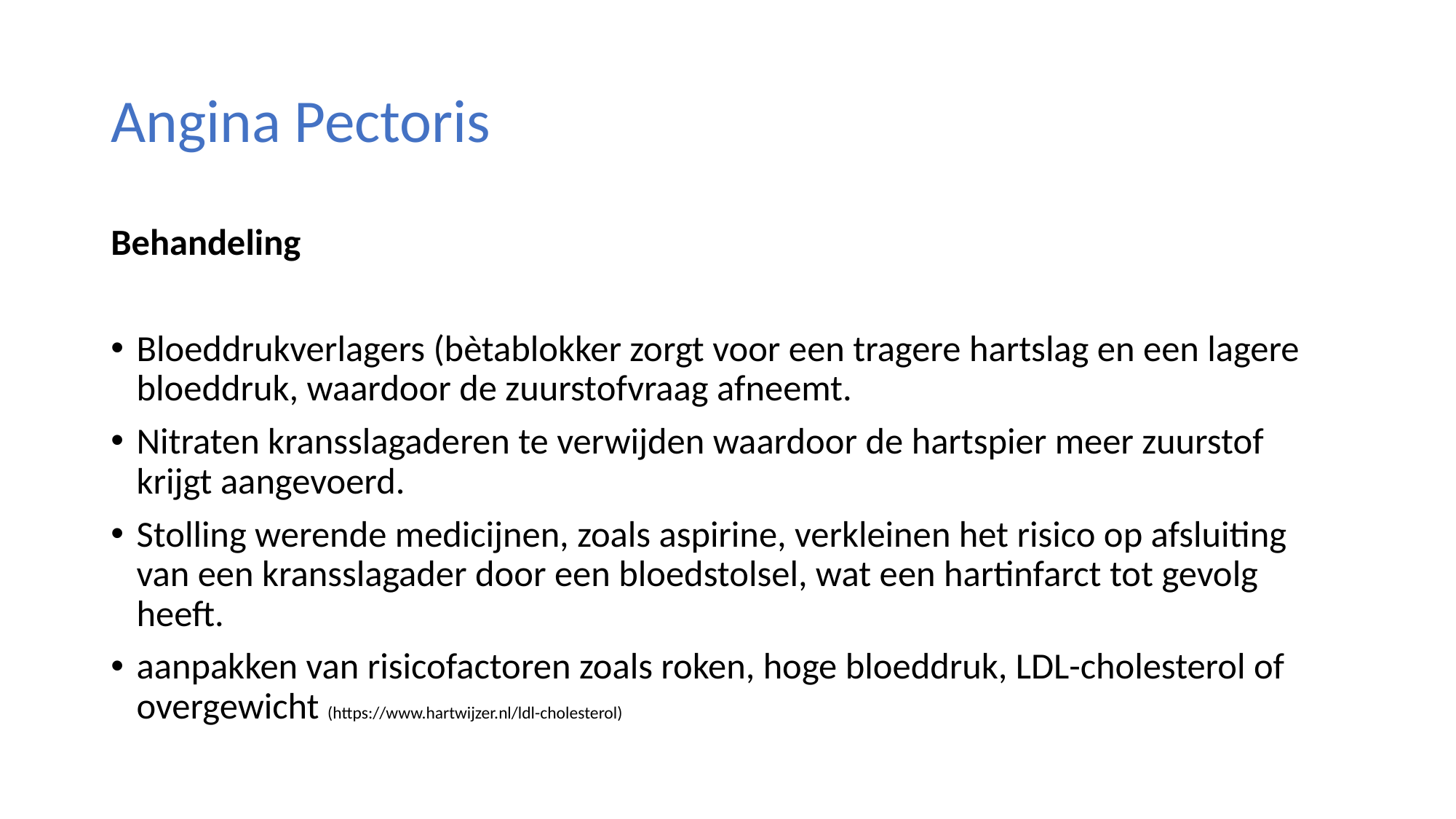

# Angina Pectoris
Behandeling

Bloeddrukverlagers (bètablokker zorgt voor een tragere hartslag en een lagere bloeddruk, waardoor de zuurstofvraag afneemt.
Nitraten kransslagaderen te verwijden waardoor de hartspier meer zuurstof krijgt aangevoerd.
Stolling werende medicijnen, zoals aspirine, verkleinen het risico op afsluiting van een kransslagader door een bloedstolsel, wat een hartinfarct tot gevolg heeft.
aanpakken van risicofactoren zoals roken, hoge bloeddruk, LDL-cholesterol of overgewicht (https://www.hartwijzer.nl/ldl-cholesterol)